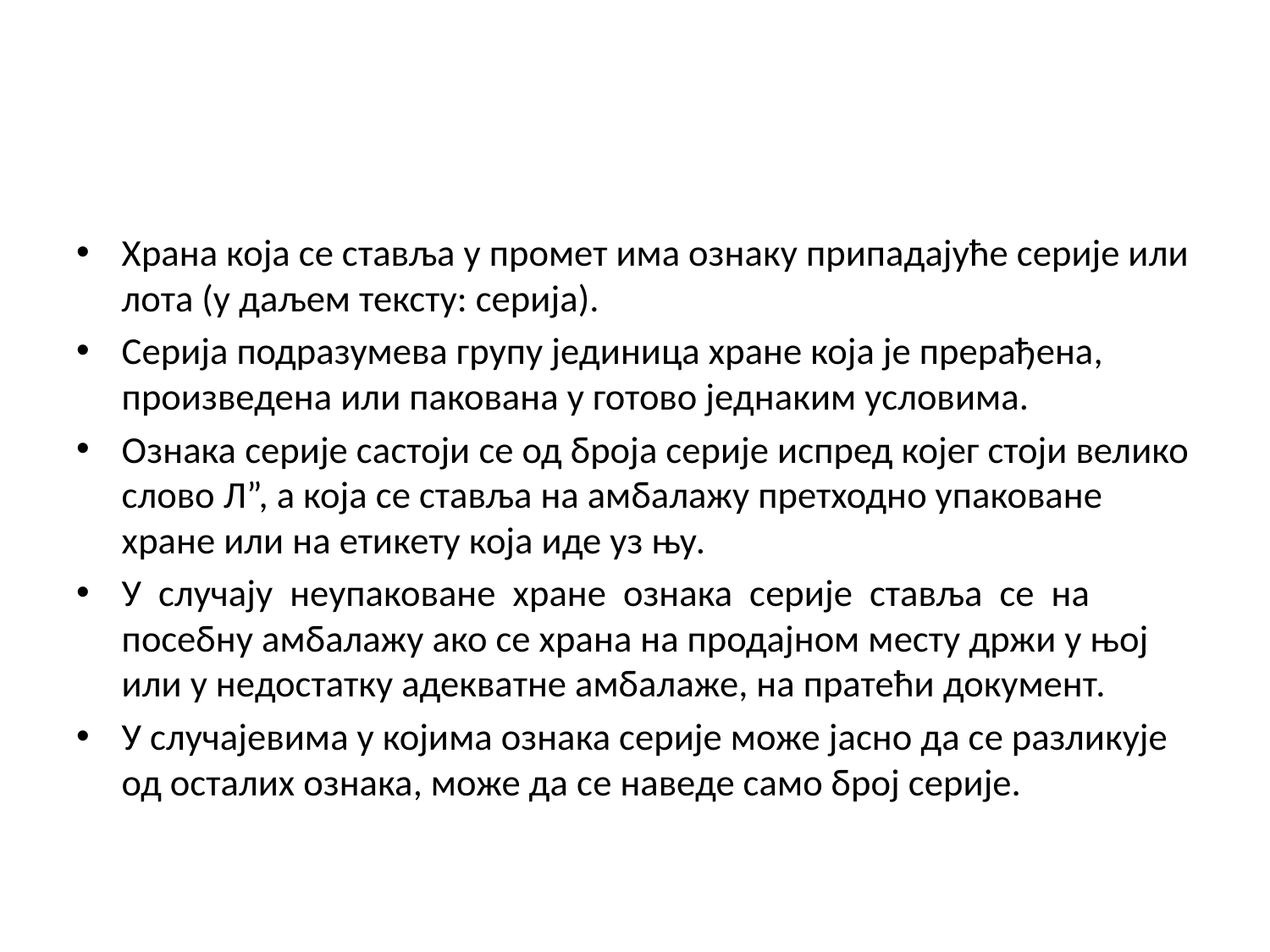

Храна која се ставља у промет има ознаку припадајуће серије или лота (у даљем тексту: серија).
Серија подразумева групу јединица хране која је прерађена, произведена или пакована у готово једнаким условима.
Ознака серије састоји се од броја серије испред којег стоји велико слово Л”, а која се ставља на амбалажу претходно упаковане хране или на етикету која иде уз њу.
У  случају  неупаковане  хране  ознака  серије  ставља  се  на  посебну амбалажу ако се храна на продајном месту држи у њој или у недостатку адекватне амбалаже, на пратећи документ.
У случајевима у којима ознака серије може јасно да се разликује од осталих ознака, може да се наведе само број серије.